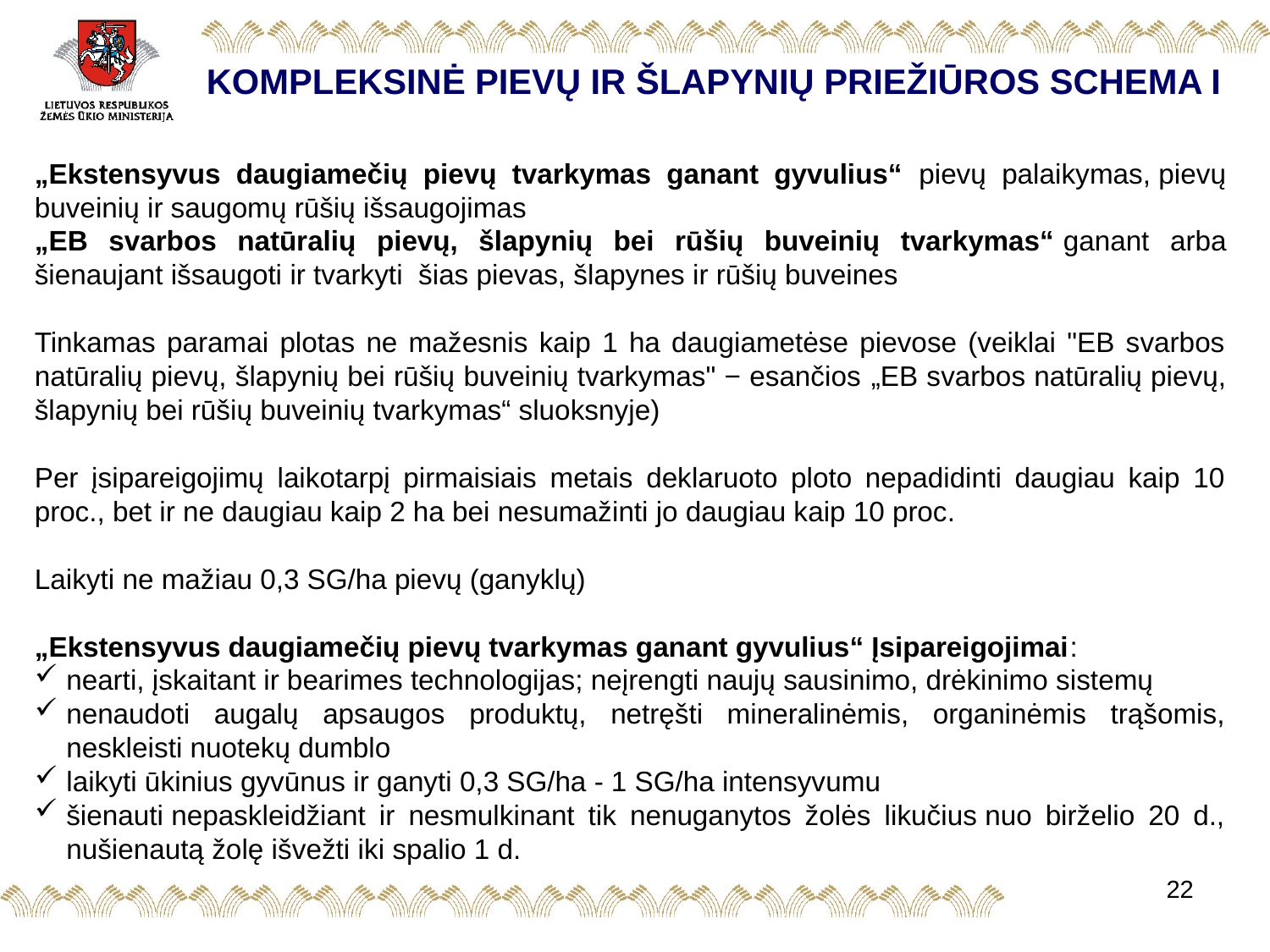

KOMPLEKSINĖ PIEVŲ IR ŠLAPYNIŲ PRIEŽIŪROS SCHEMA I

„Ekstensyvus daugiamečių pievų tvarkymas ganant gyvulius“ pievų palaikymas, pievų buveinių ir saugomų rūšių išsaugojimas
„EB svarbos natūralių pievų, šlapynių bei rūšių buveinių tvarkymas“ ganant arba šienaujant išsaugoti ir tvarkyti  šias pievas, šlapynes ir rūšių buveines

Tinkamas paramai plotas ne mažesnis kaip 1 ha daugiametėse pievose (veiklai "EB svarbos natūralių pievų, šlapynių bei rūšių buveinių tvarkymas" − esančios „EB svarbos natūralių pievų, šlapynių bei rūšių buveinių tvarkymas“ sluoksnyje)

Per įsipareigojimų laikotarpį pirmaisiais metais deklaruoto ploto nepadidinti daugiau kaip 10 proc., bet ir ne daugiau kaip 2 ha bei nesumažinti jo daugiau kaip 10 proc.

Laikyti ne mažiau 0,3 SG/ha pievų (ganyklų)

„Ekstensyvus daugiamečių pievų tvarkymas ganant gyvulius“ Įsipareigojimai:
nearti, įskaitant ir bearimes technologijas; neįrengti naujų sausinimo, drėkinimo sistemų
nenaudoti augalų apsaugos produktų, netręšti mineralinėmis, organinėmis trąšomis, neskleisti nuotekų dumblo
laikyti ūkinius gyvūnus ir ganyti 0,3 SG/ha - 1 SG/ha intensyvumu
šienauti nepaskleidžiant ir nesmulkinant tik nenuganytos žolės likučius nuo birželio 20 d., nušienautą žolę išvežti iki spalio 1 d.
22